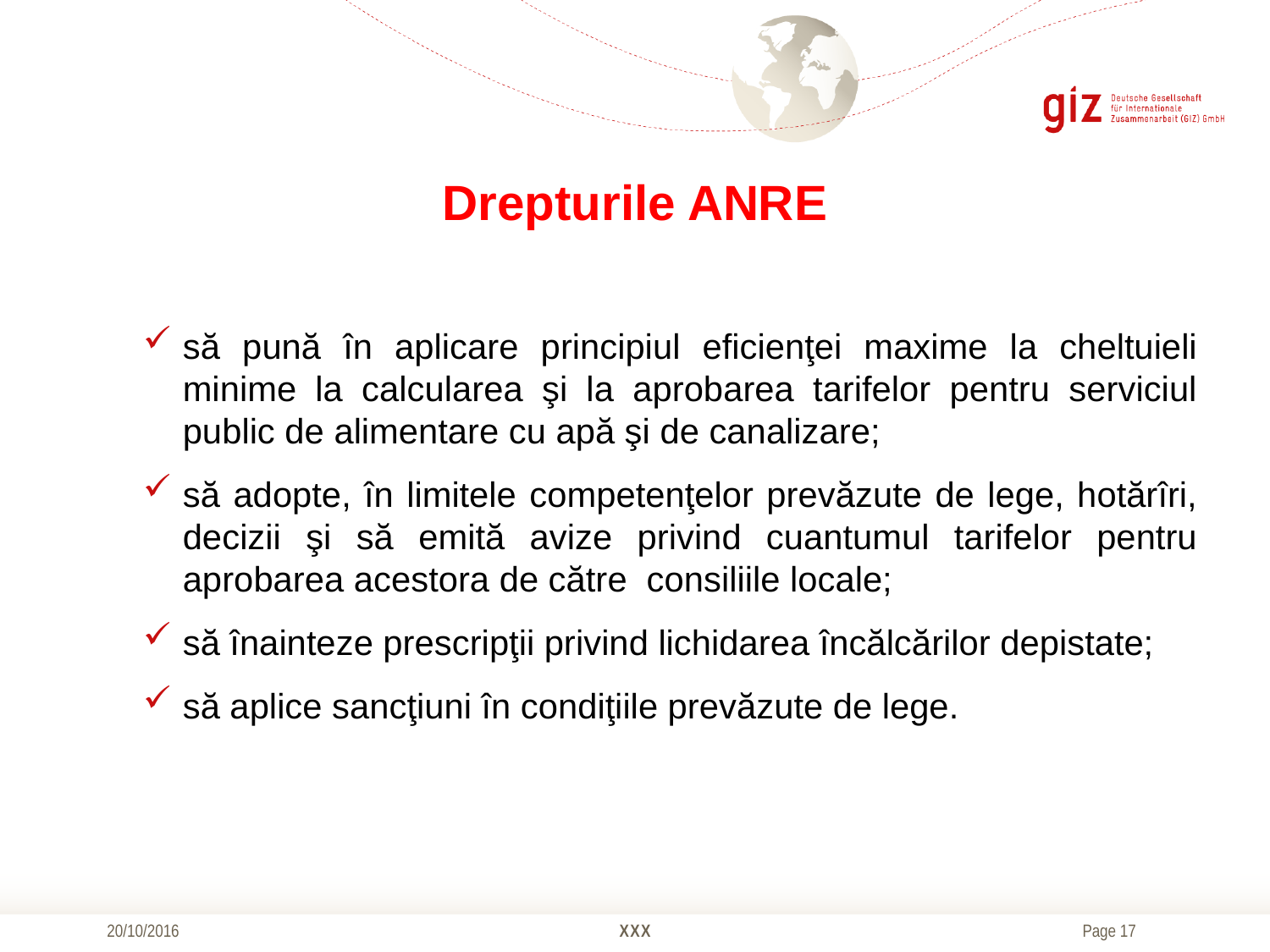

# Drepturile ANRE

să pună în aplicare principiul eficienţei maxime la cheltuieli minime la calcularea şi la aprobarea tarifelor pentru serviciul public de alimentare cu apă şi de canalizare;
să adopte, în limitele competenţelor prevăzute de lege, hotărîri, decizii şi să emită avize privind cuantumul tarifelor pentru aprobarea acestora de către  consiliile locale;
să înainteze prescripţii privind lichidarea încălcărilor depistate;
să aplice sancţiuni în condiţiile prevăzute de lege.

20/10/2016
XXX